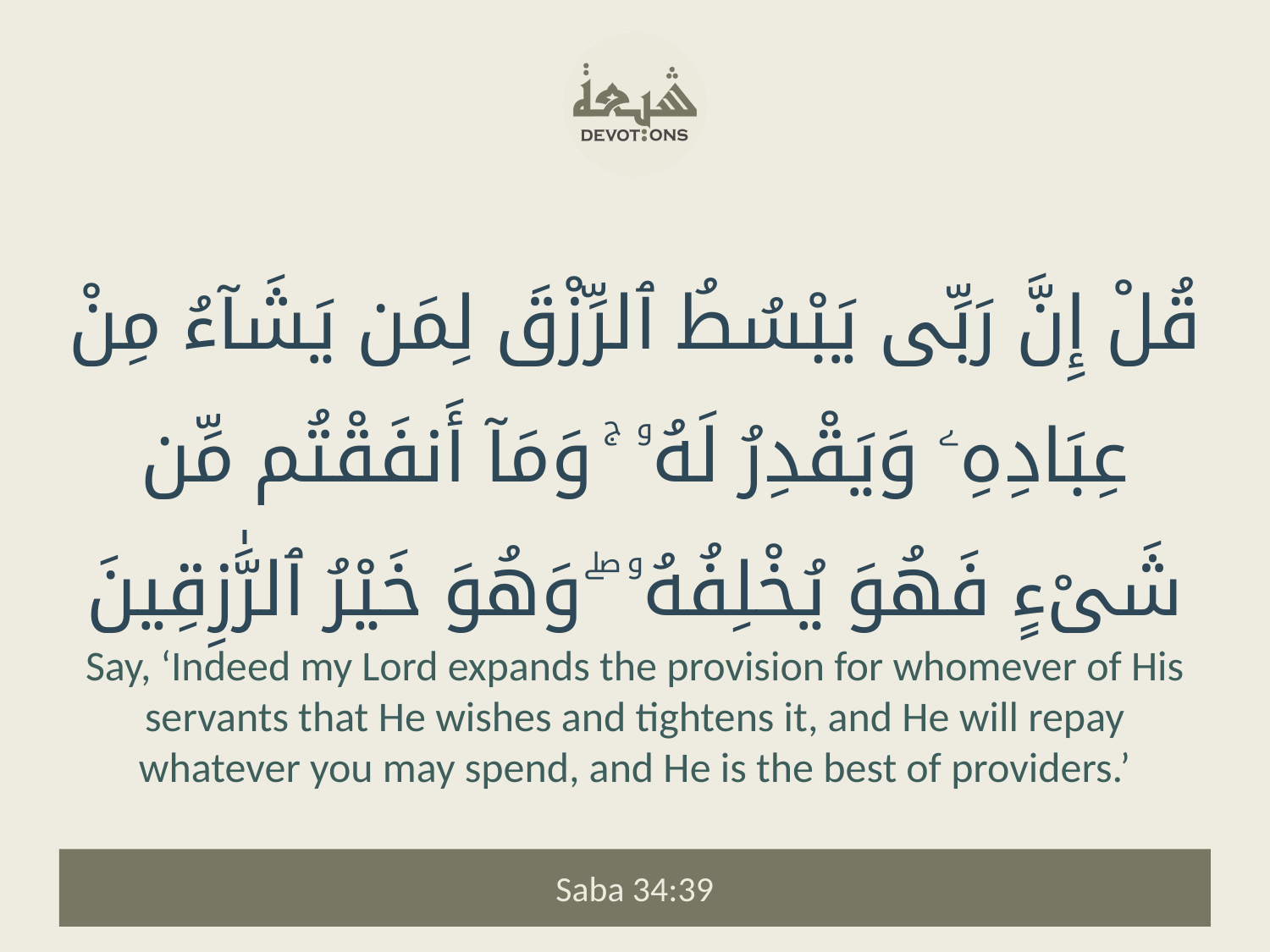

قُلْ إِنَّ رَبِّى يَبْسُطُ ٱلرِّزْقَ لِمَن يَشَآءُ مِنْ عِبَادِهِۦ وَيَقْدِرُ لَهُۥ ۚ وَمَآ أَنفَقْتُم مِّن شَىْءٍ فَهُوَ يُخْلِفُهُۥ ۖ وَهُوَ خَيْرُ ٱلرَّٰزِقِينَ
Say, ‘Indeed my Lord expands the provision for whomever of His servants that He wishes and tightens it, and He will repay whatever you may spend, and He is the best of providers.’
Saba 34:39